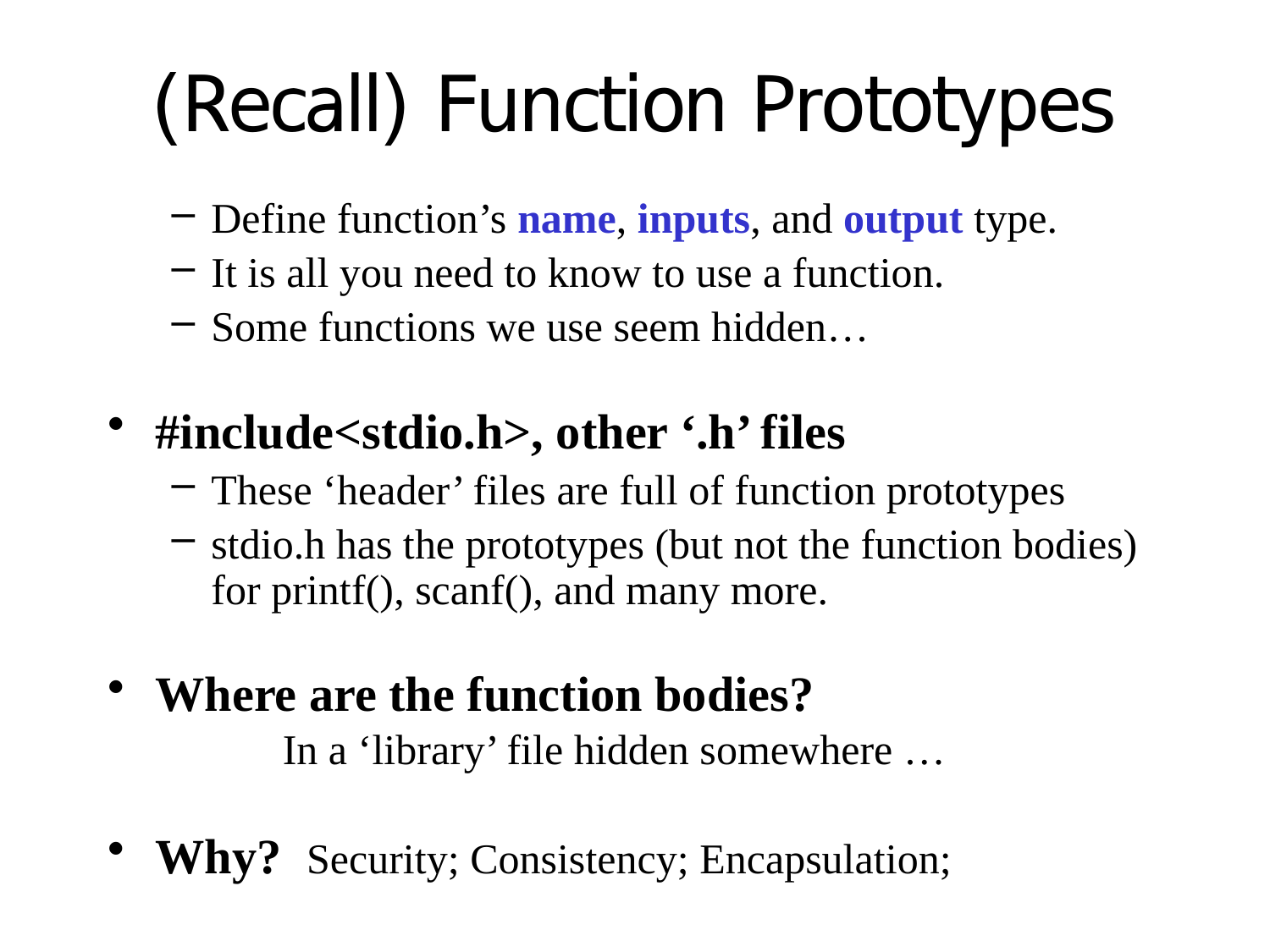

# (Recall) Function Prototypes
Define function’s name, inputs, and output type.
It is all you need to know to use a function.
Some functions we use seem hidden…
#include<stdio.h>, other ‘.h’ files
These ‘header’ files are full of function prototypes
stdio.h has the prototypes (but not the function bodies)
for printf(), scanf(), and many more.
Where are the function bodies?
	In a ‘library’ file hidden somewhere …
Why?  Security; Consistency; Encapsulation;